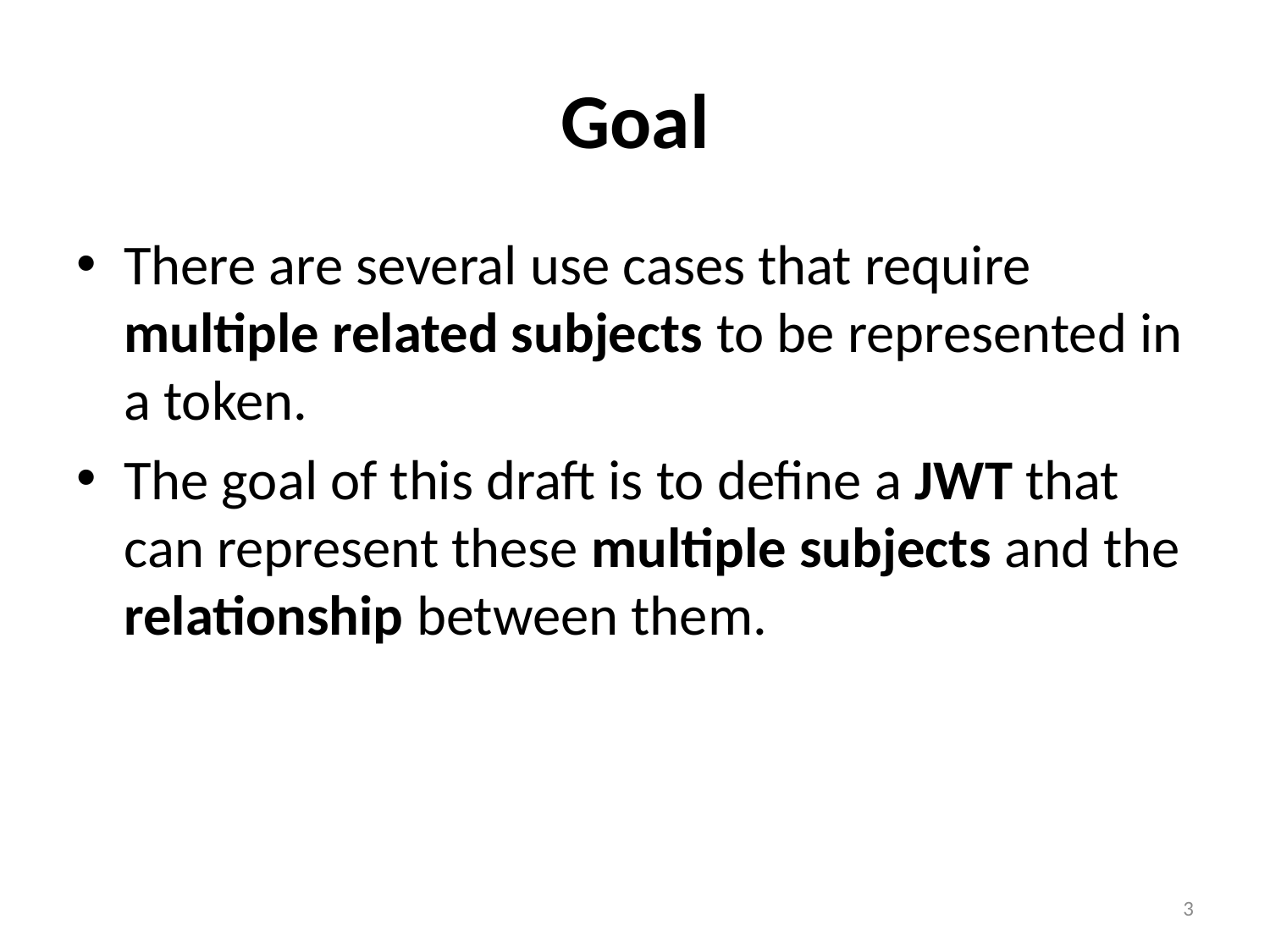

# Goal
There are several use cases that require multiple related subjects to be represented in a token.
The goal of this draft is to define a JWT that can represent these multiple subjects and the relationship between them.

3